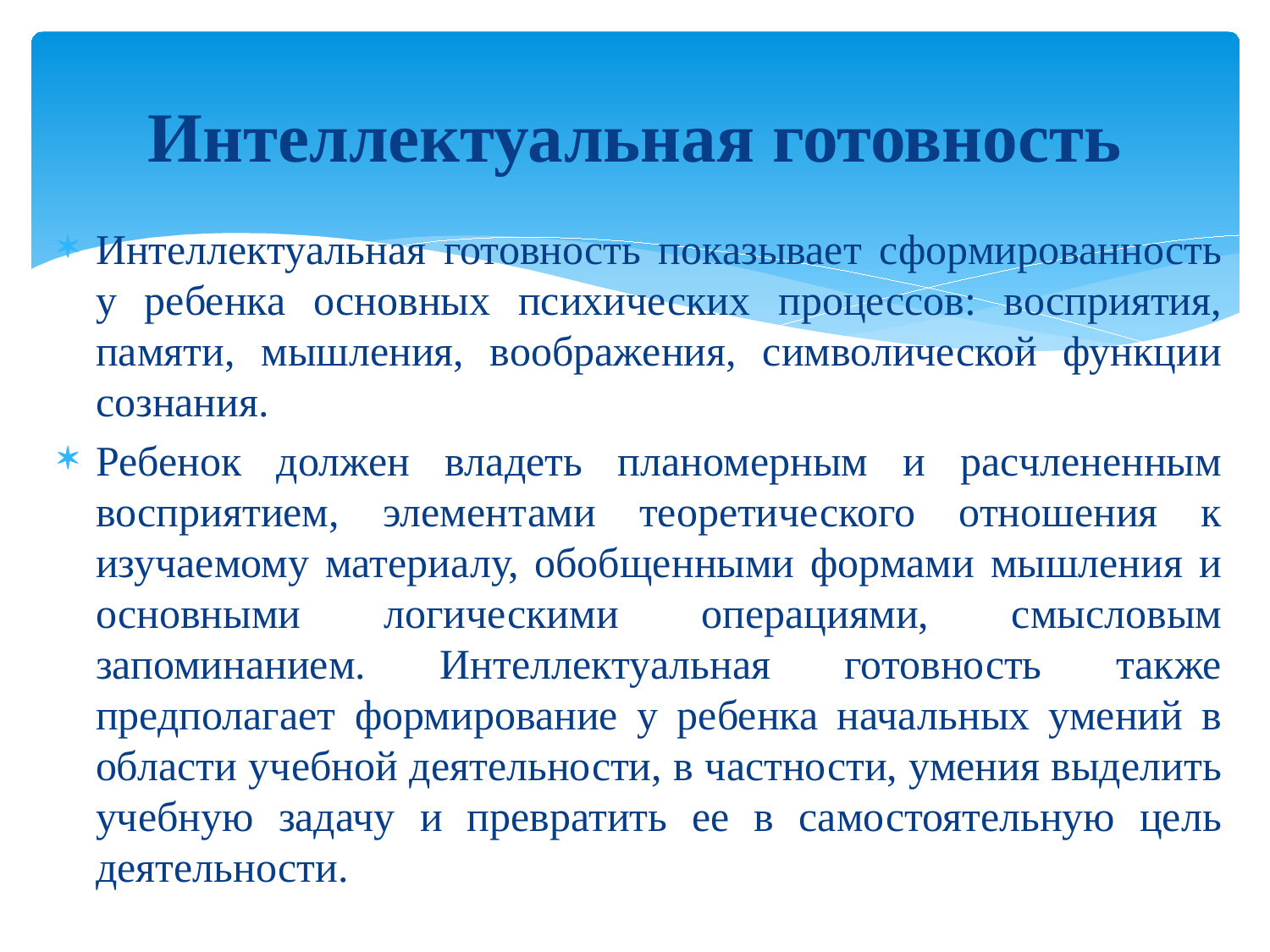

# Интеллектуальная готовность
Интеллектуальная готовность показывает сформированность у ребенка основных психических процессов: восприятия, памяти, мышления, воображения, символической функции сознания.
Ребенок должен владеть планомерным и расчлененным восприятием, элементами теоретического отношения к изучаемому материалу, обобщенными формами мышления и основными логическими операциями, смысловым запоминанием. Интеллектуальная готовность также предполагает формирование у ребенка начальных умений в области учебной деятельности, в частности, умения выделить учебную задачу и превратить ее в самостоятельную цель деятельности.